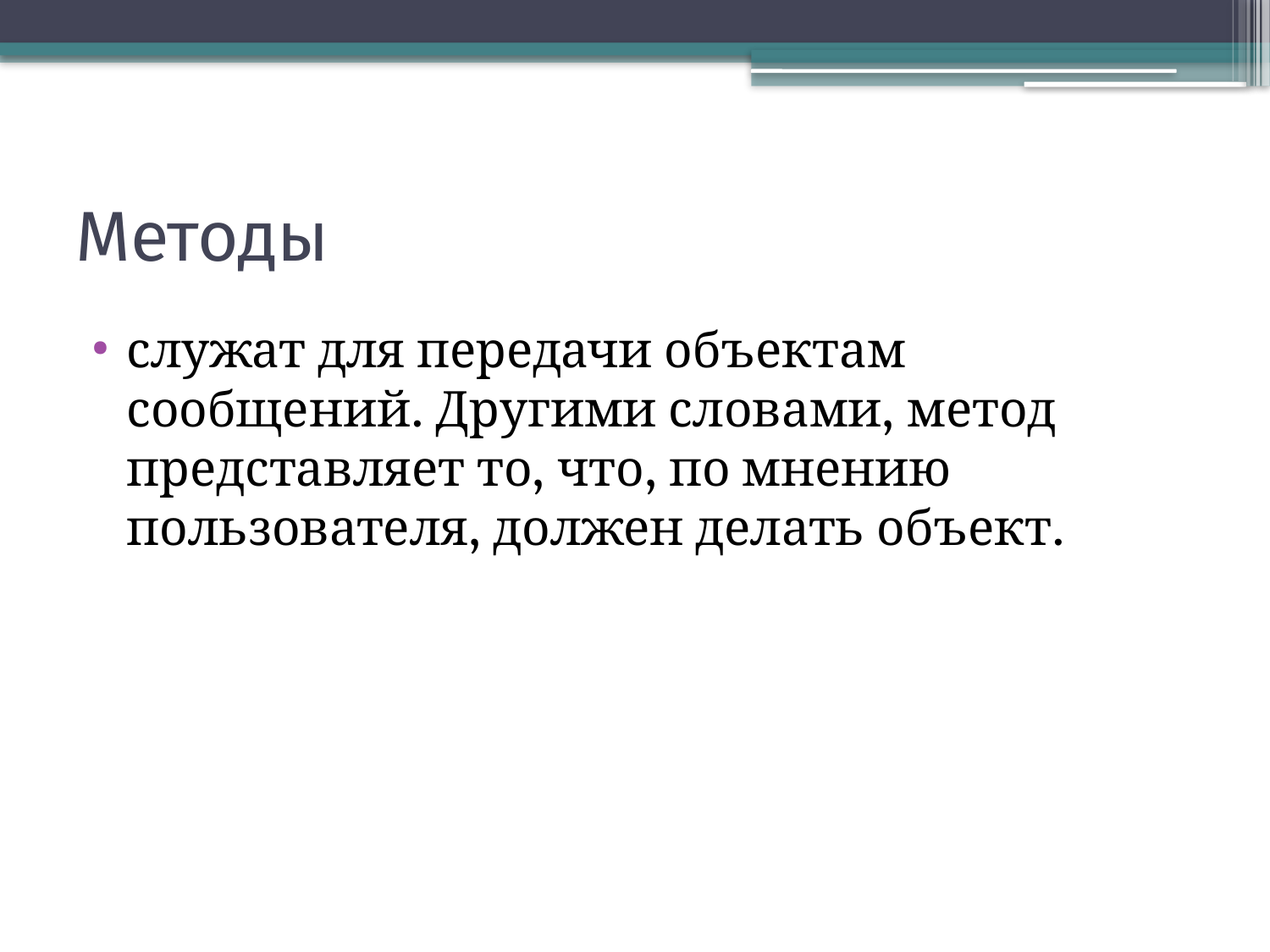

# Методы
служат для передачи объектам сообщений. Другими словами, метод представляет то, что, по мнению пользователя, должен делать объект.